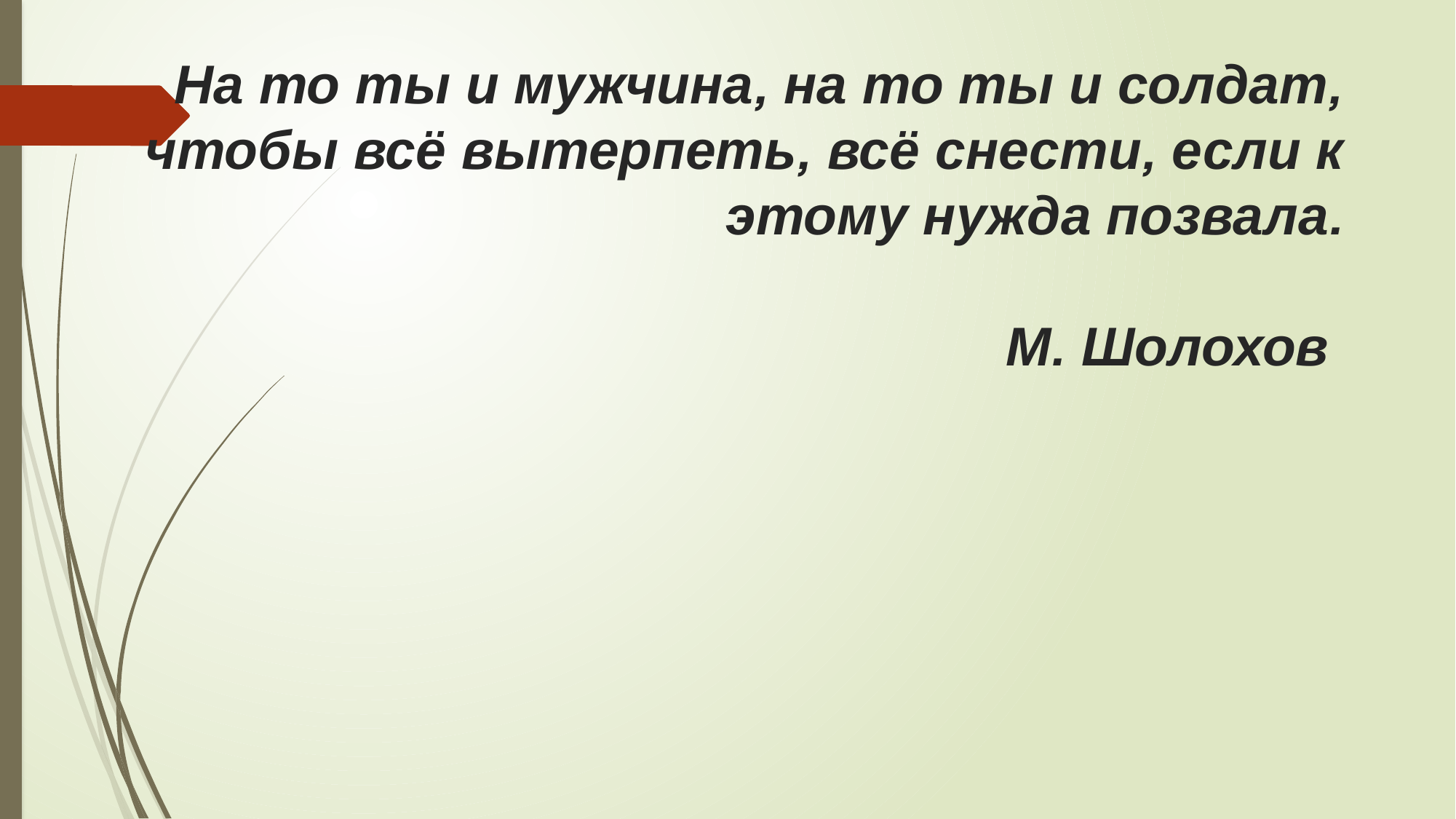

# На то ты и мужчина, на то ты и солдат, чтобы всё вытерпеть, всё снести, если к этому нужда позвала. М. Шолохов